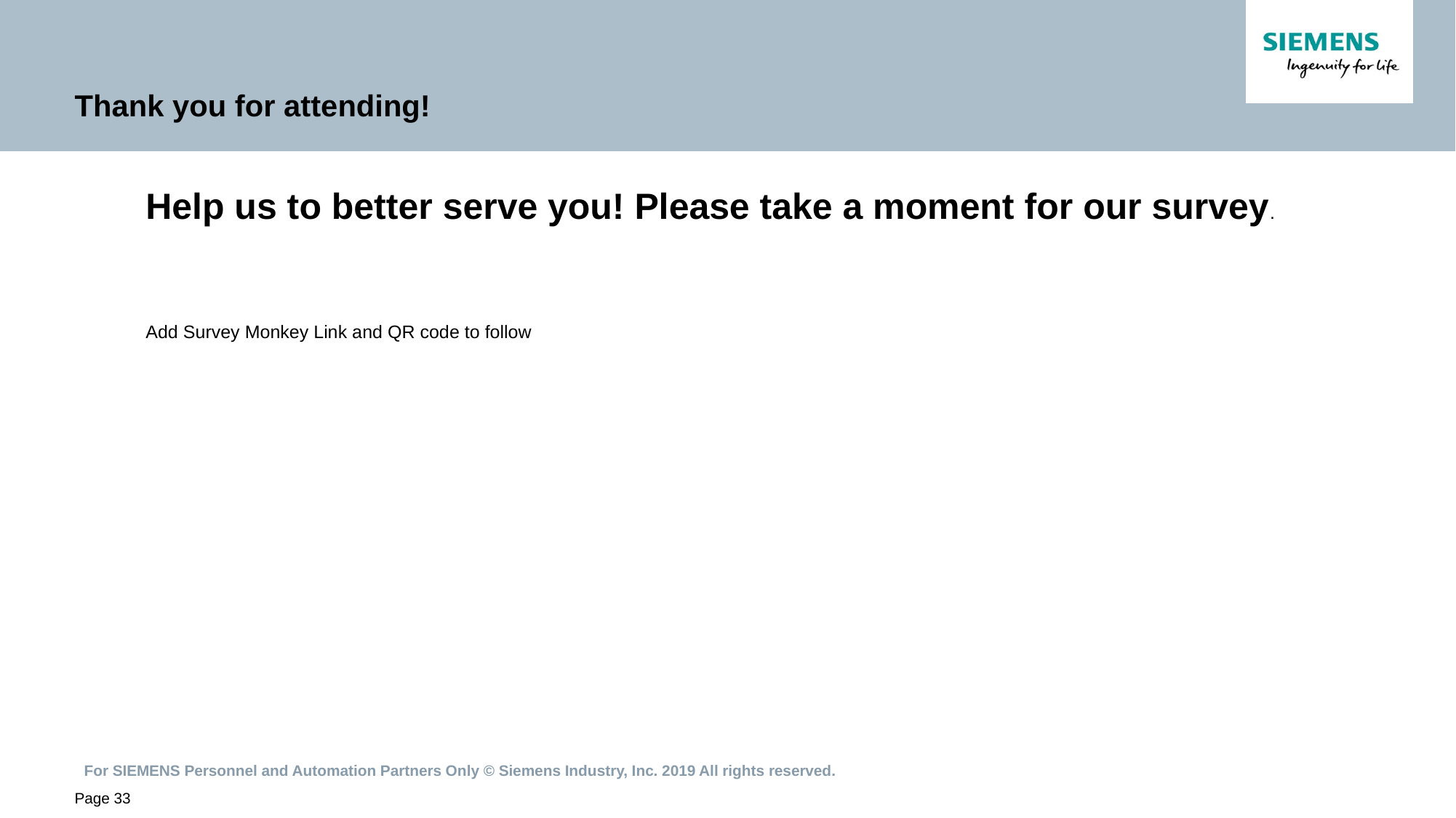

Thank you for attending!
Help us to better serve you! Please take a moment for our survey.

Add Survey Monkey Link and QR code to follow